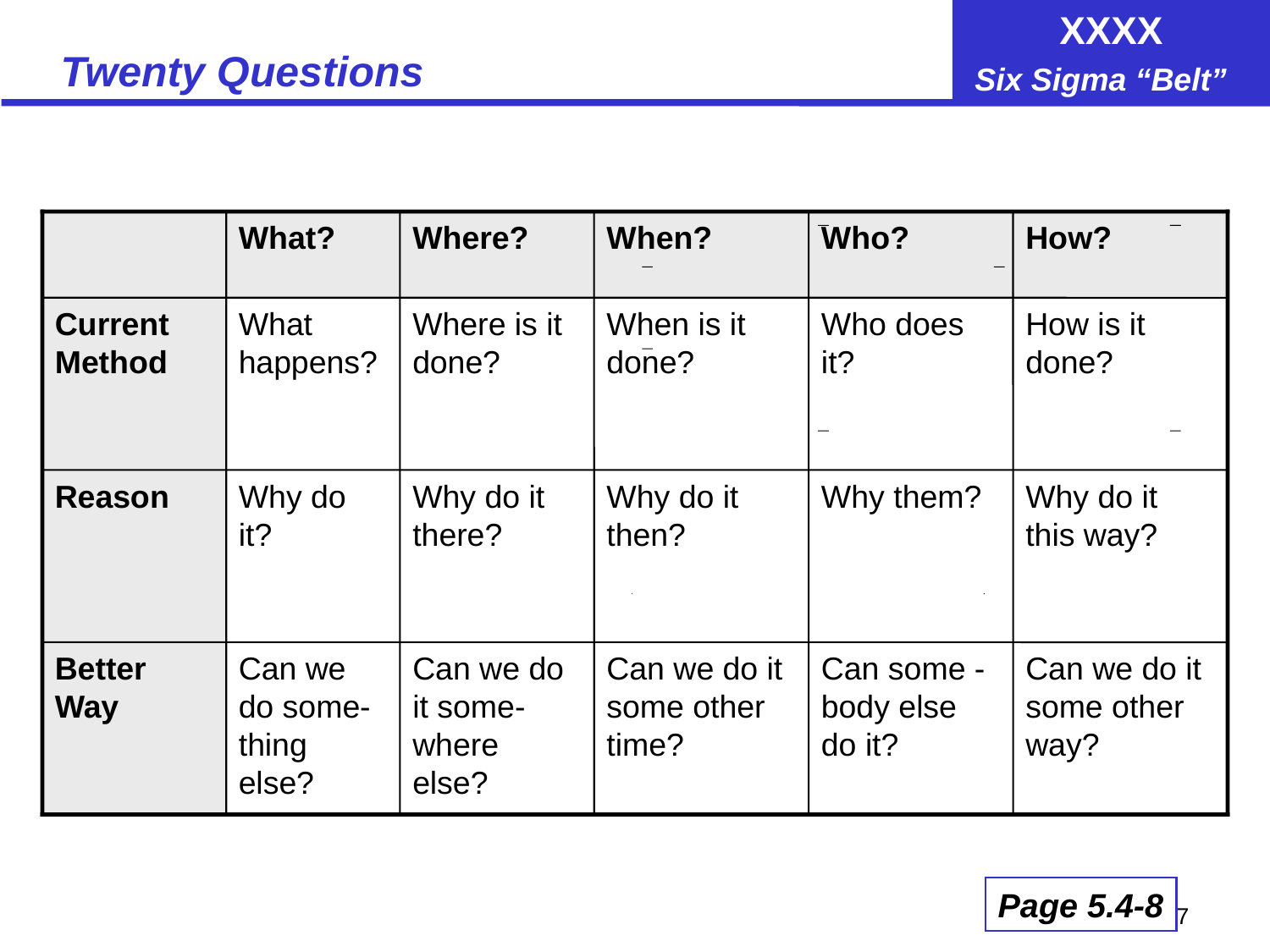

# Twenty Questions

What?

Where?

When?

Who?

How?

Current Method

What happens?
Where is it done?
When is it done?
Who does it?
How is it done?
Reason

Why do it?
Why do it there?
Why do it then?
Why them?
Why do it this way?
Better Way

Can we do some-thing else?
Can we do it some-where else?
Can we do it some other time?
Can some - body else do it?
Can we do it some other way?

Page 5.4-8